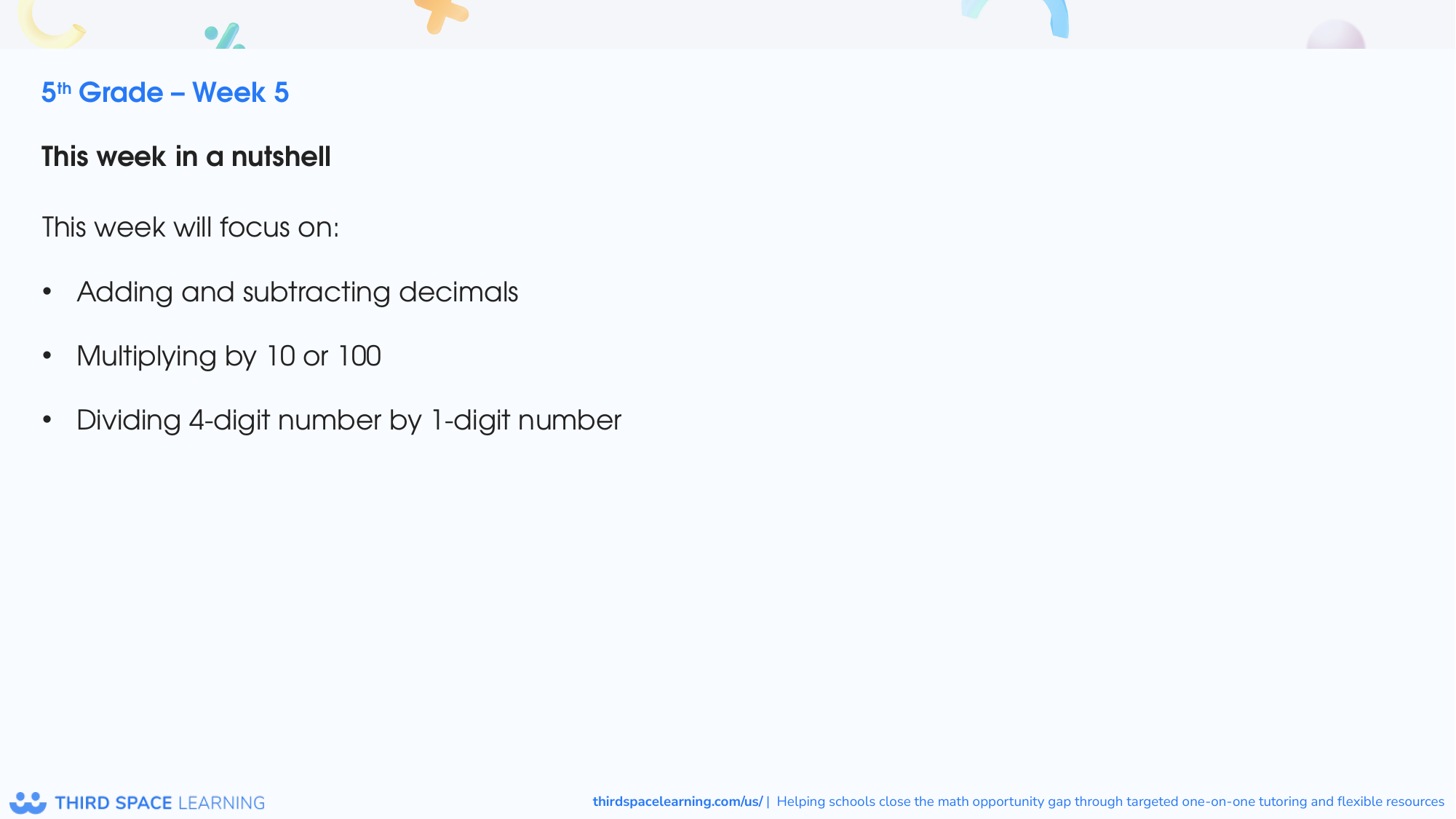

5th Grade – Week 5
This week in a nutshell
This week will focus on:
Adding and subtracting decimals
Multiplying by 10 or 100
Dividing 4-digit number by 1-digit number